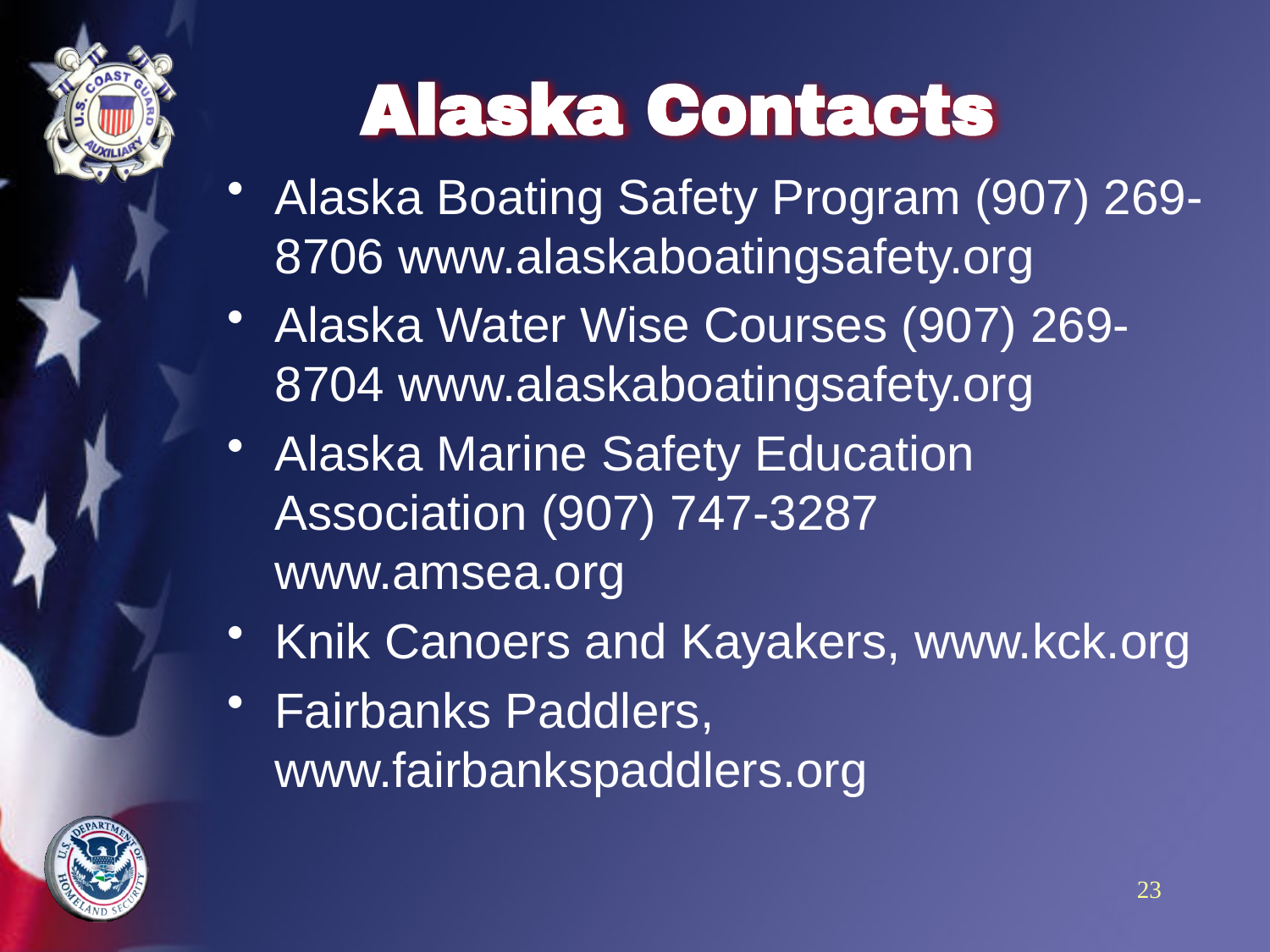

# Alaska Contacts
Alaska Boating Safety Program (907) 269-8706 www.alaskaboatingsafety.org
Alaska Water Wise Courses (907) 269-8704 www.alaskaboatingsafety.org
Alaska Marine Safety Education Association (907) 747-3287 www.amsea.org
Knik Canoers and Kayakers, www.kck.org
Fairbanks Paddlers, www.fairbankspaddlers.org

23